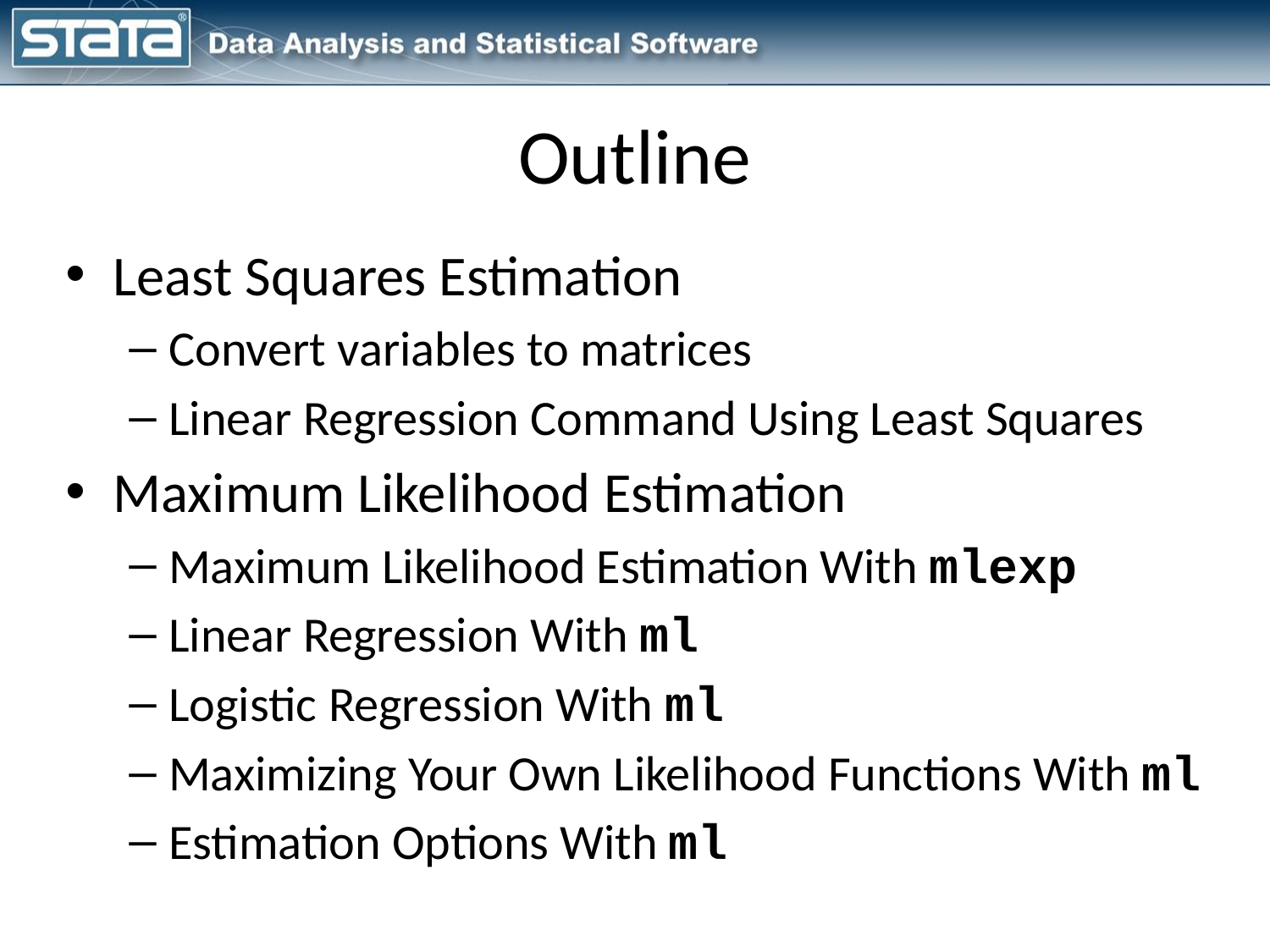

# Outline
Least Squares Estimation
Convert variables to matrices
Linear Regression Command Using Least Squares
Maximum Likelihood Estimation
Maximum Likelihood Estimation With mlexp
Linear Regression With ml
Logistic Regression With ml
Maximizing Your Own Likelihood Functions With ml
Estimation Options With ml